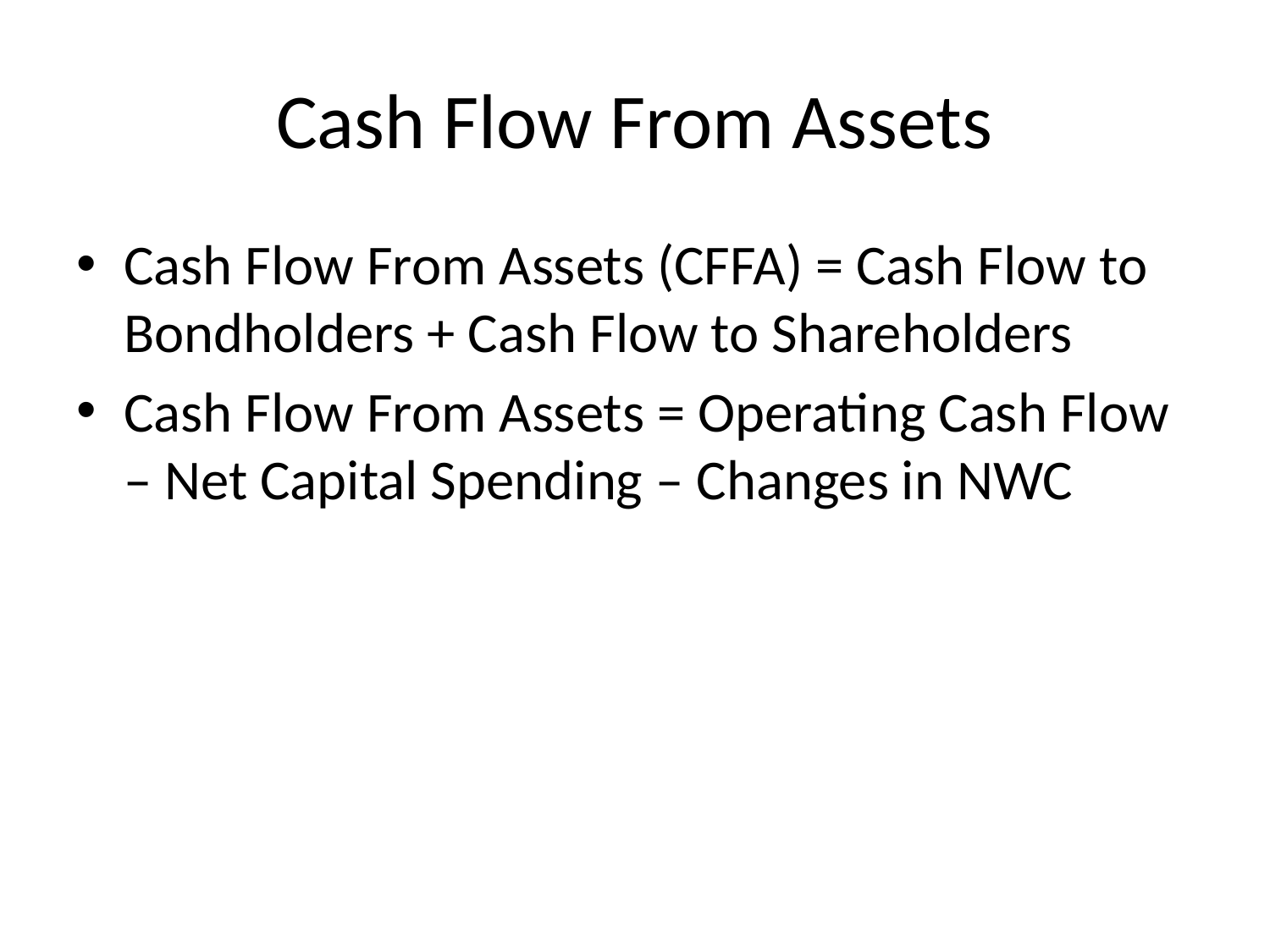

# Cash Flow From Assets
Cash Flow From Assets (CFFA) = Cash Flow to Bondholders + Cash Flow to Shareholders
Cash Flow From Assets = Operating Cash Flow – Net Capital Spending – Changes in NWC